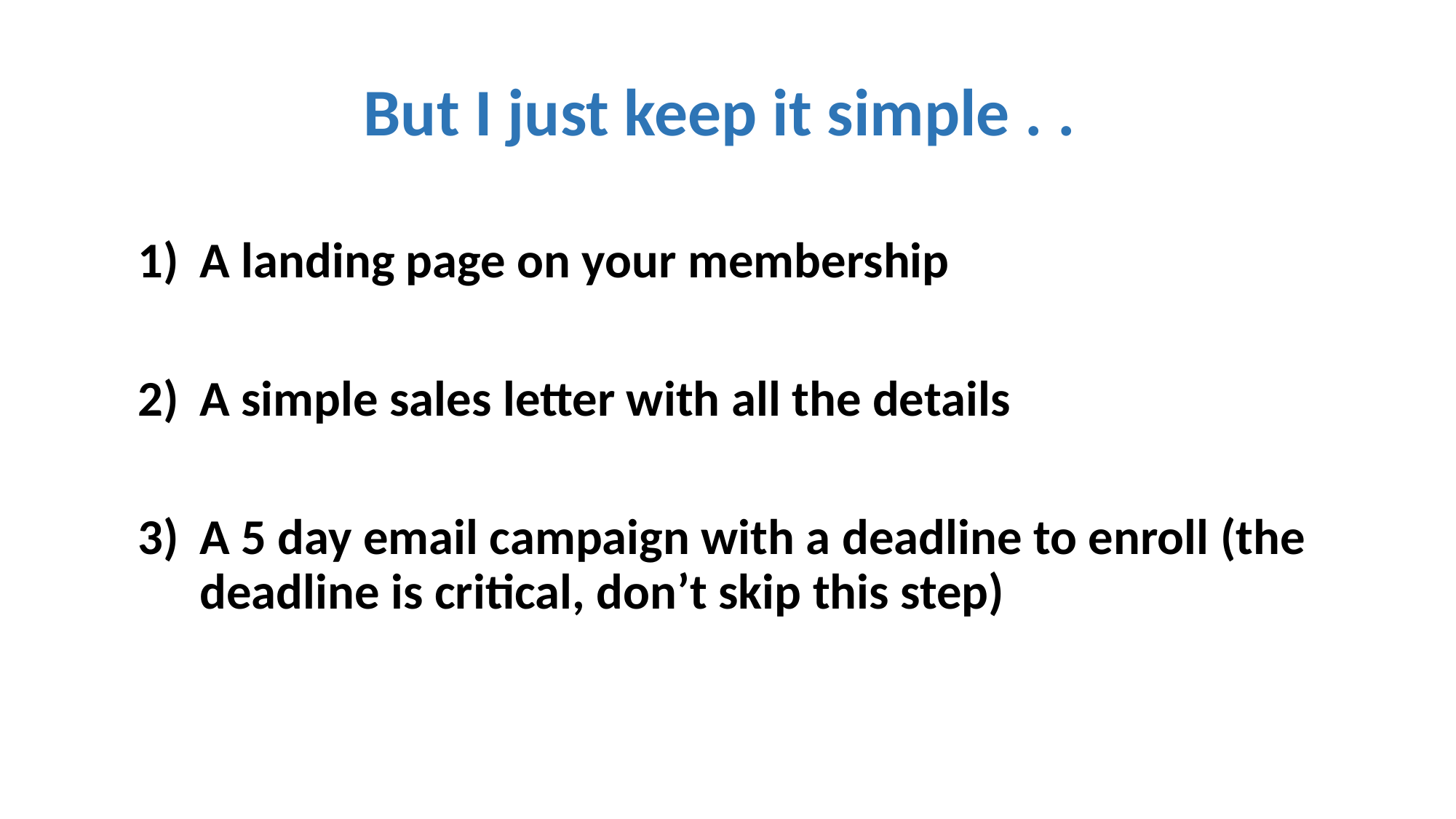

But I just keep it simple . .

A landing page on your membership

A simple sales letter with all the details

A 5 day email campaign with a deadline to enroll (the deadline is critical, don’t skip this step)